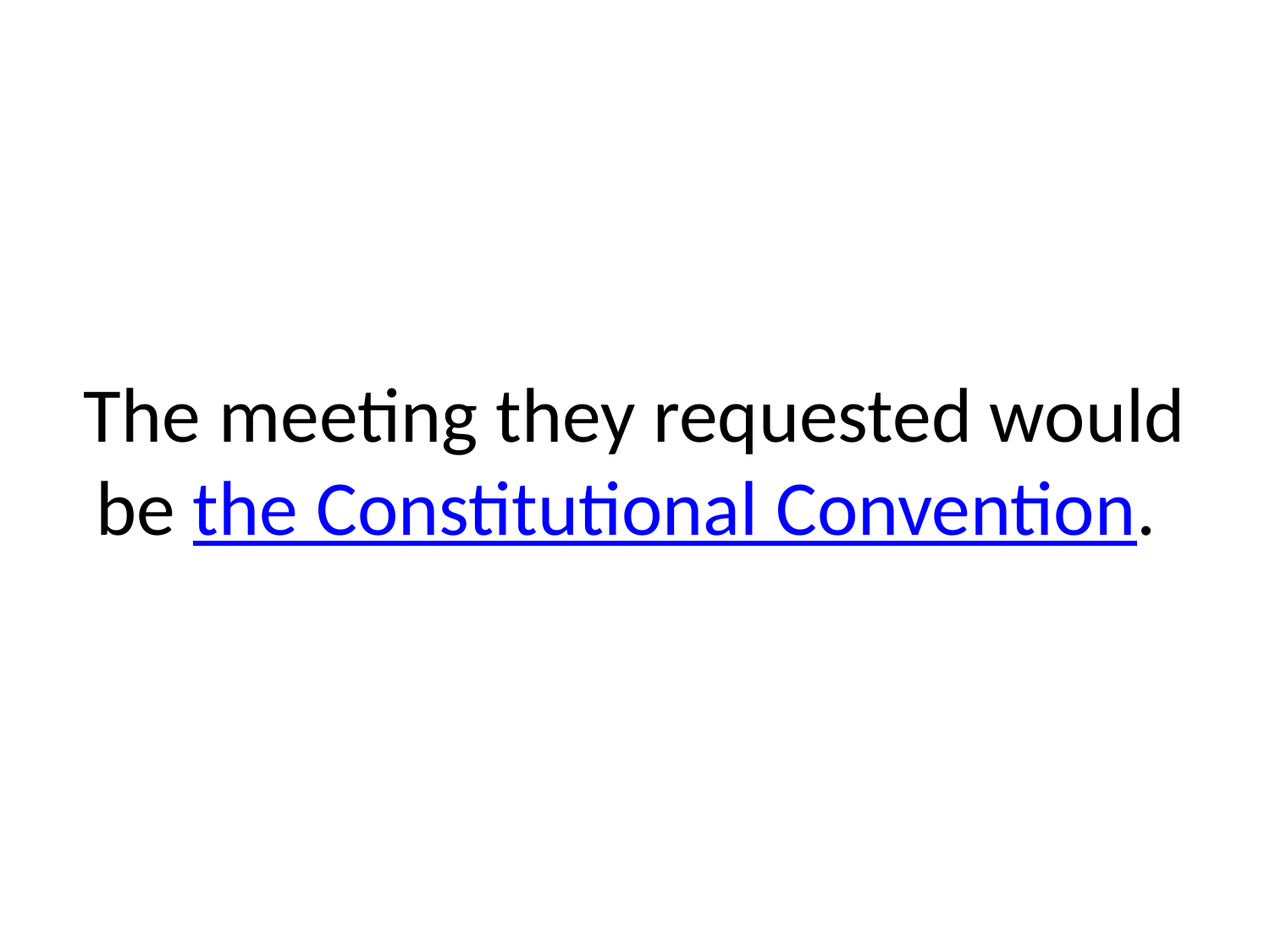

# The meeting they requested would be the Constitutional Convention.